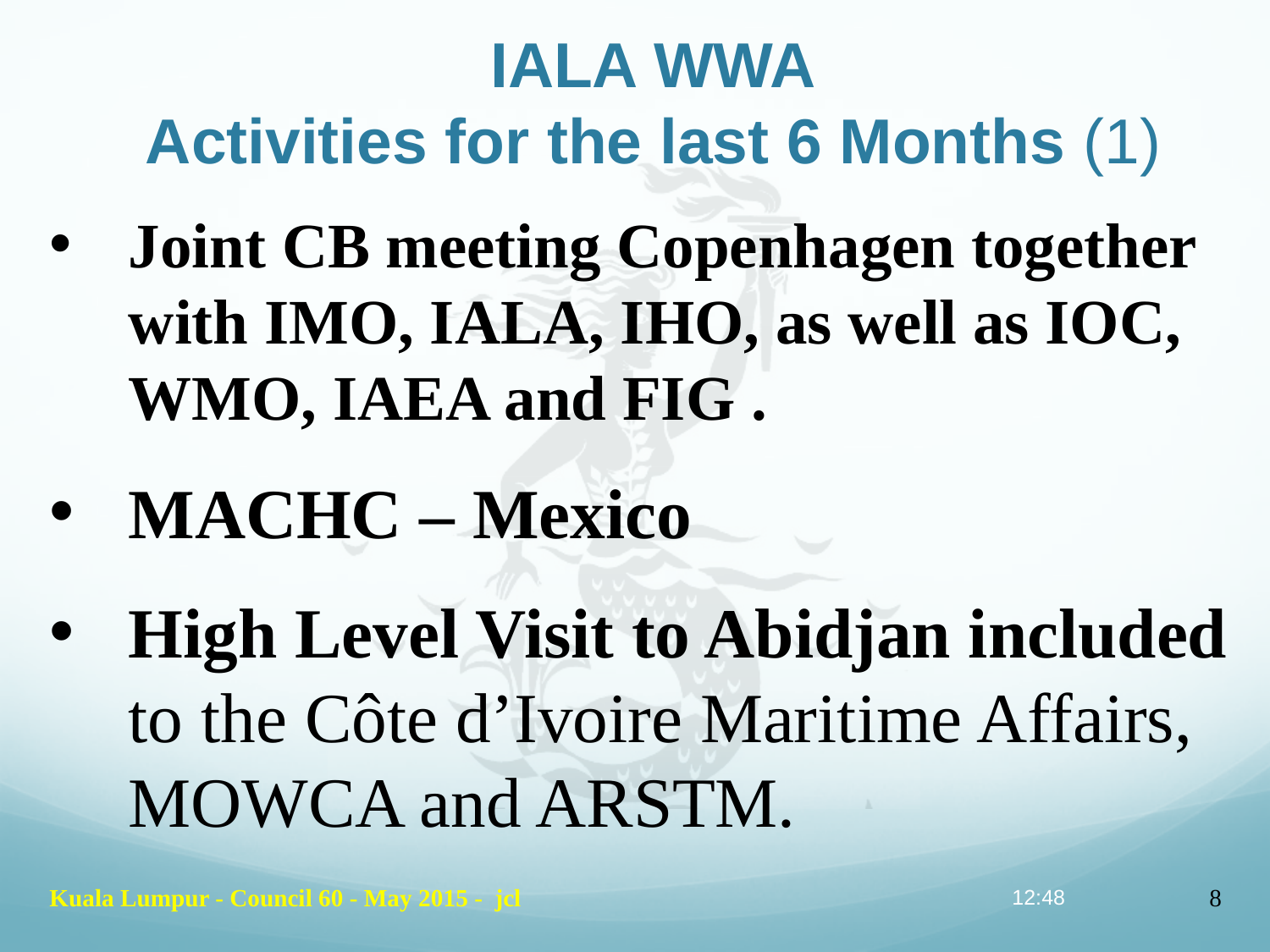

# IALA WWA Activities for the last 6 Months (1)

Joint CB meeting Copenhagen together with IMO, IALA, IHO, as well as IOC, WMO, IAEA and FIG .
MACHC – Mexico
High Level Visit to Abidjan included to the Côte d’Ivoire Maritime Affairs,  MOWCA and ARSTM.
Kuala Lumpur - Council 60 - May 2015 -  jcl
12:48
8